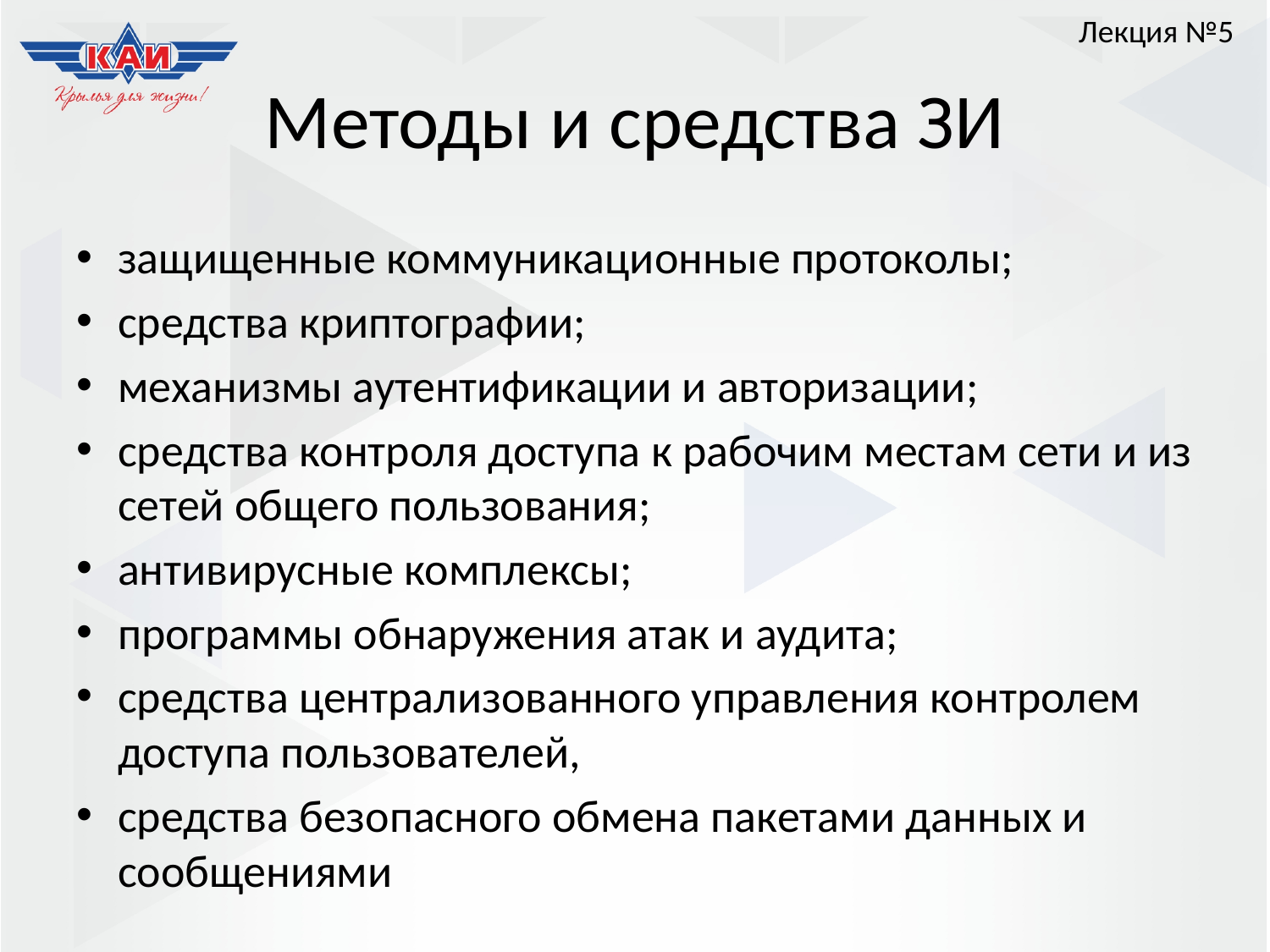

Лекция №5
# Методы и средства ЗИ
защищенные коммуникационные протоколы;
средства криптографии;
механизмы аутентификации и авторизации;
средства контроля доступа к рабочим местам сети и из сетей общего пользования;
антивирусные комплексы;
программы обнаружения атак и аудита;
средства централизованного управления контролем доступа пользователей,
средства безопасного обмена пакетами данных и сообщениями